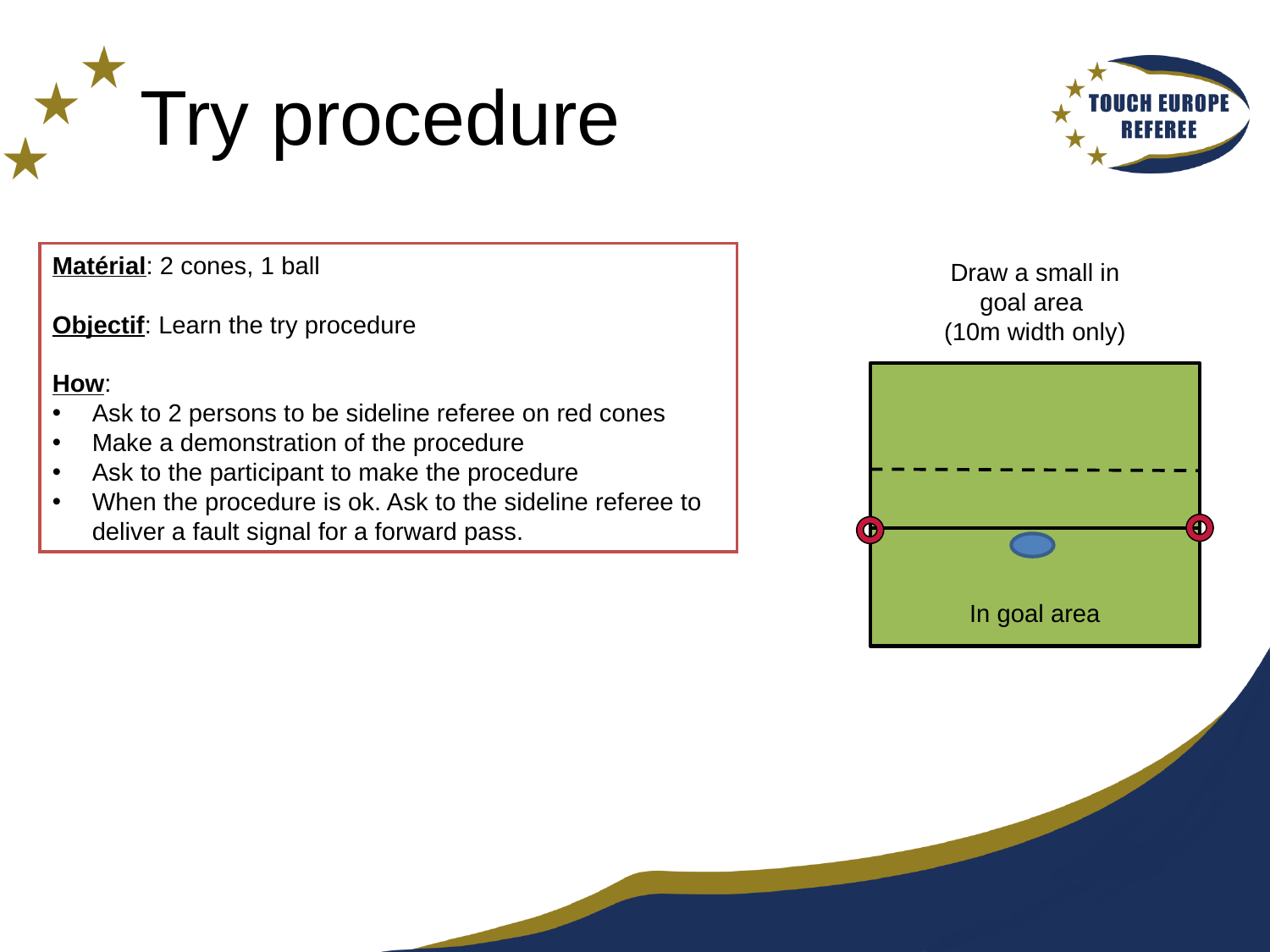

# Try procedure
Matérial: 2 cones, 1 ball

Objectif: Learn the try procedure

How:
Ask to 2 persons to be sideline referee on red cones
Make a demonstration of the procedure
Ask to the participant to make the procedure
When the procedure is ok. Ask to the sideline referee to deliver a fault signal for a forward pass.
Draw a small in goal area
(10m width only)

In goal area